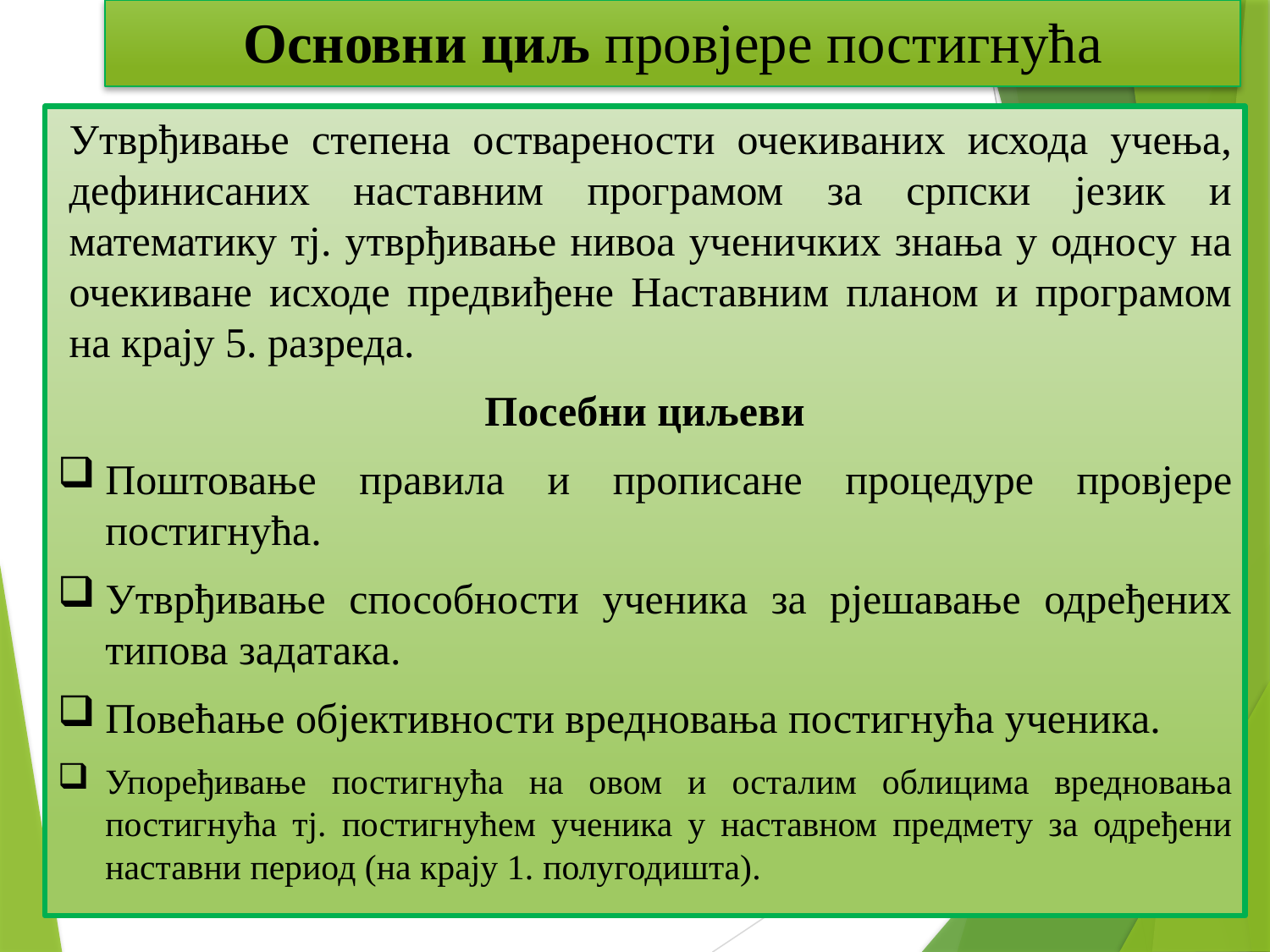

# Основни циљ провјере постигнућа
Утврђивање степена остварености очекиваних исхода учења, дефинисаних наставним програмом за српски језик и математику тј. утврђивање нивоа ученичких знања у односу на очекиване исходе предвиђене Наставним планом и програмом на крају 5. разреда.
Посебни циљеви
Поштовање правила и прописане процедуре провјере постигнућа.
Утврђивање способности ученика за рјешавање одређених типова задатака.
Повећање објективности вредновања постигнућа ученика.
Упоређивање постигнућа на овом и осталим облицима вредновања постигнућа тј. постигнућем ученика у наставном предмету за одређени наставни период (на крају 1. полугодишта).